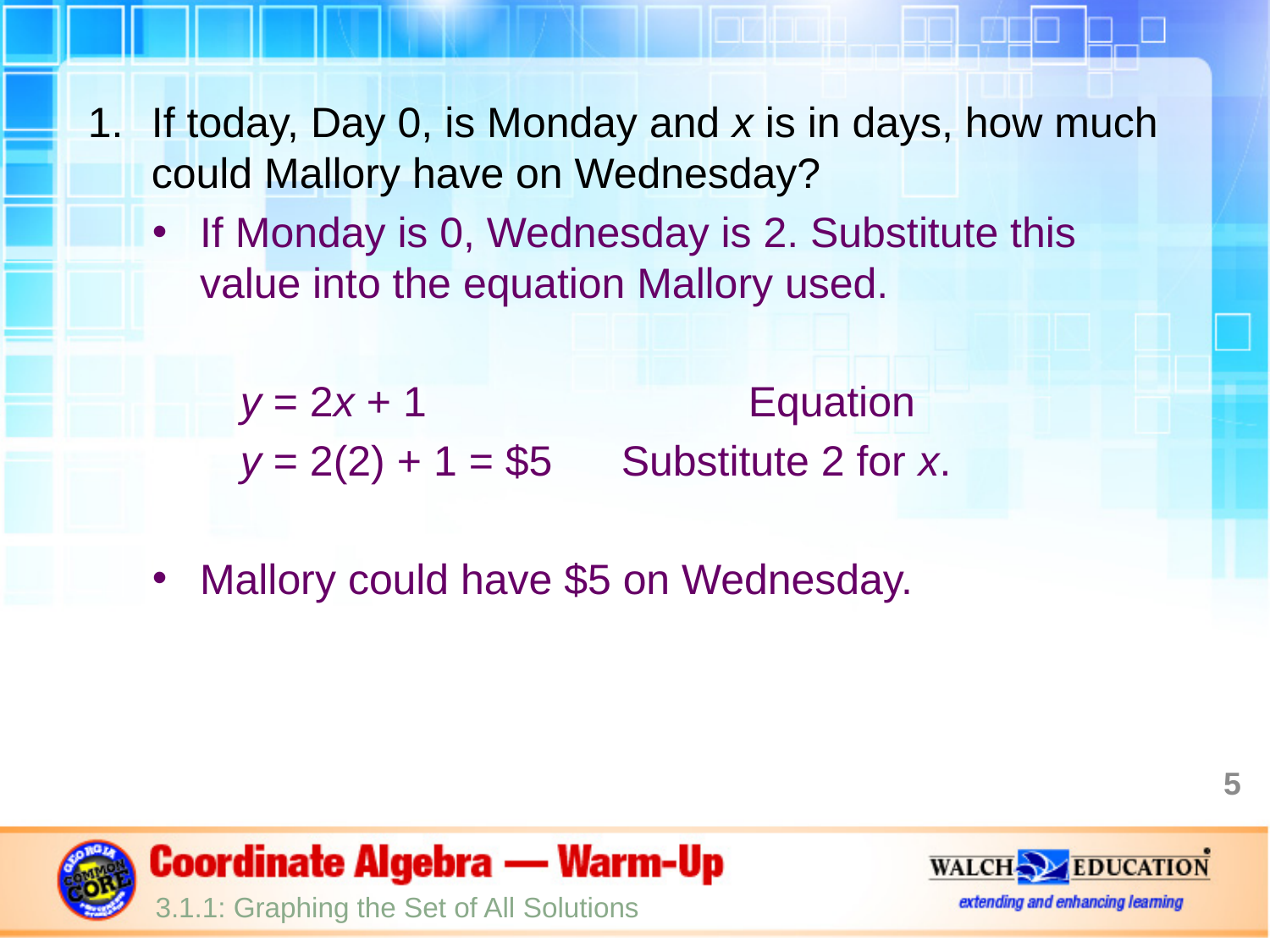

If today, Day 0, is Monday and x is in days, how much could Mallory have on Wednesday?
If Monday is 0, Wednesday is 2. Substitute this value into the equation Mallory used.

y = 2x + 1 			Equation
y = 2(2) + 1 = $5	Substitute 2 for x.

Mallory could have $5 on Wednesday.

5

3.1.1: Graphing the Set of All Solutions